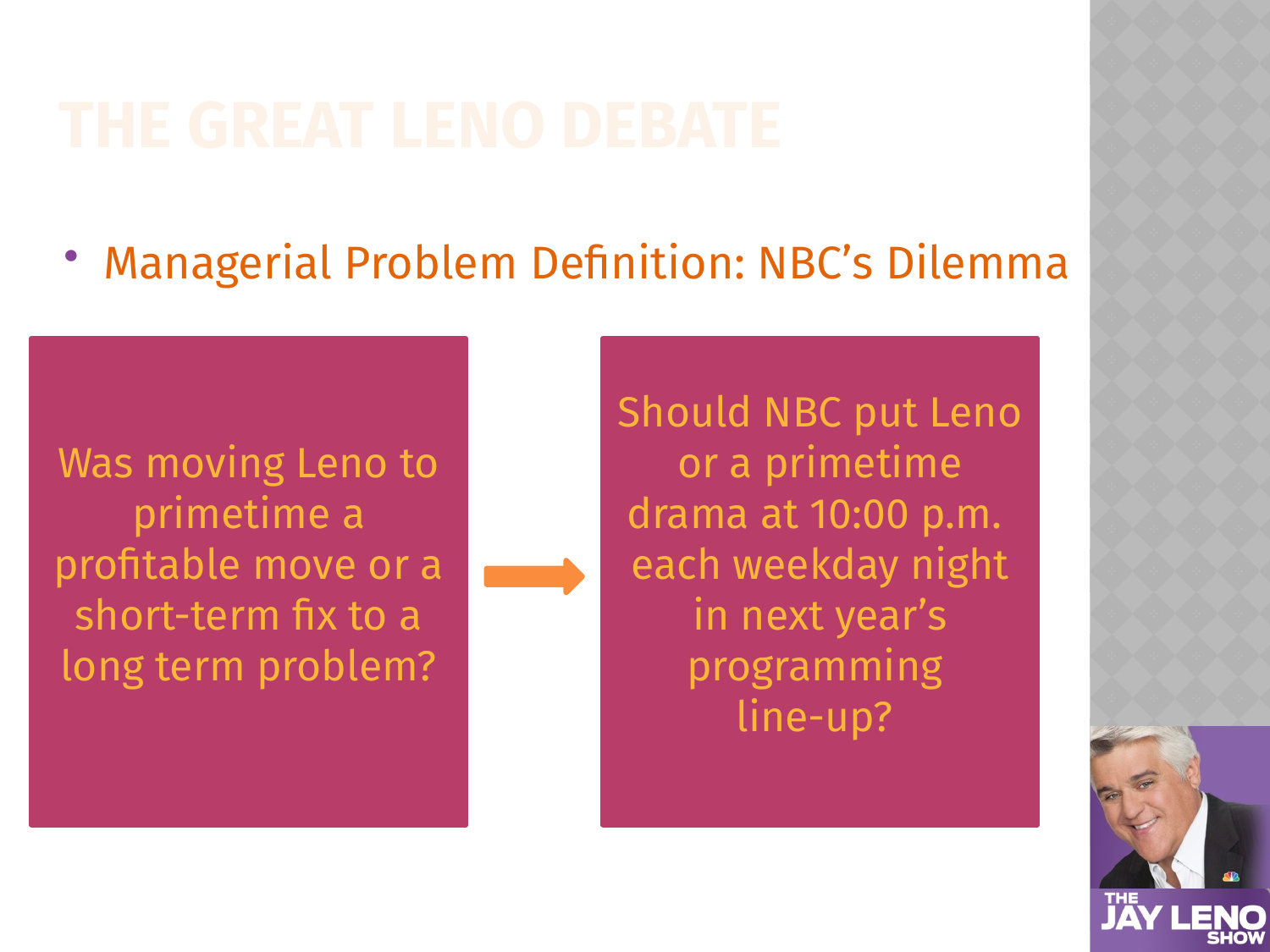

THE GREAT LENO DEBATE
Managerial Problem Definition: NBC’s Dilemma

Was moving Leno to primetime a profitable move or a short-term fix to a long term problem?

Should NBC put Leno or a primetime drama at 10:00 p.m.  each weekday night in next year’s programming
line-up?